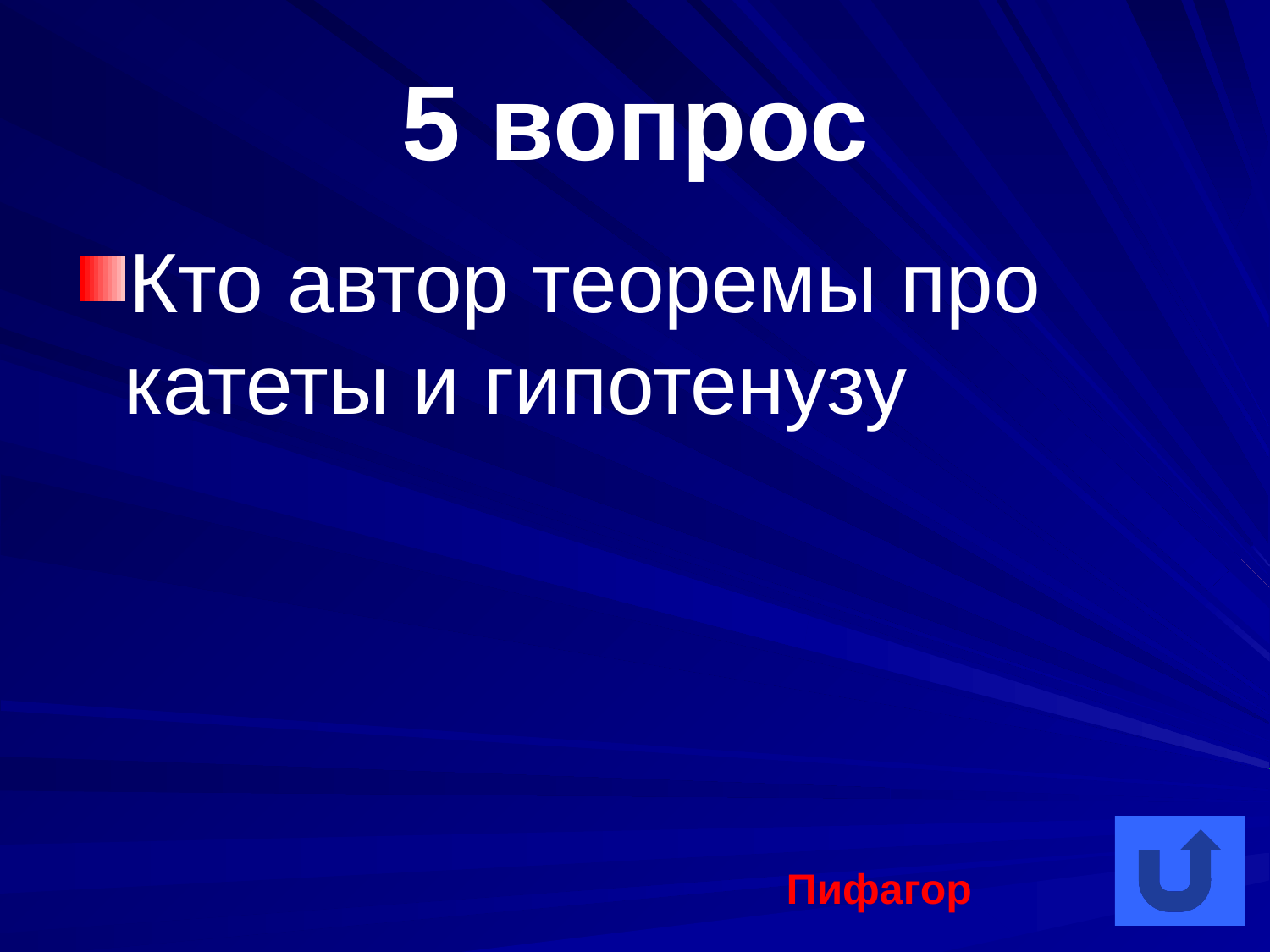

# 5 вопрос
Кто автор теоремы про катеты и гипотенузу

Пифагор